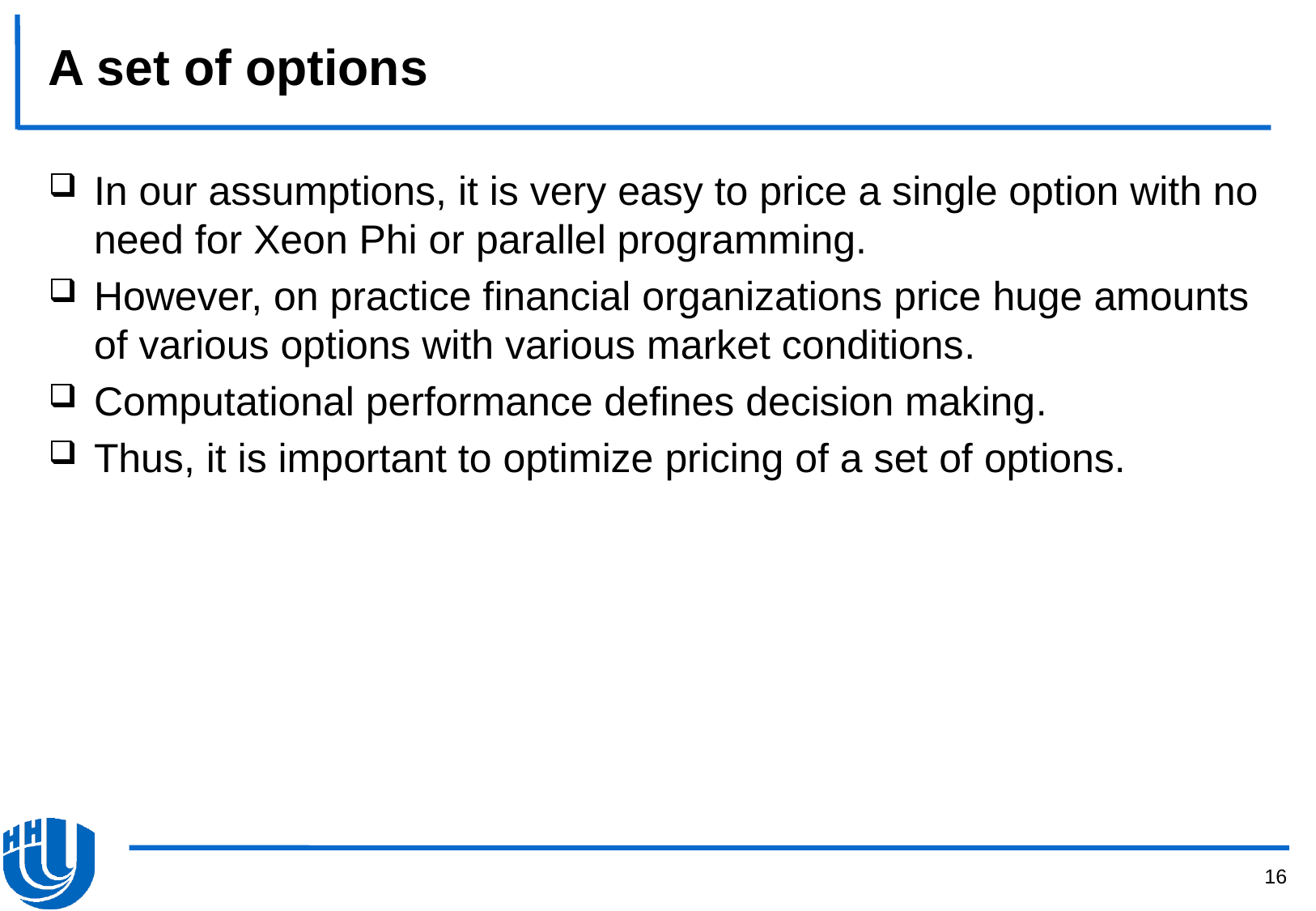

# A set of options
In our assumptions, it is very easy to price a single option with no need for Xeon Phi or parallel programming.
However, on practice financial organizations price huge amounts of various options with various market conditions.
Computational performance defines decision making.
Thus, it is important to optimize pricing of a set of options.